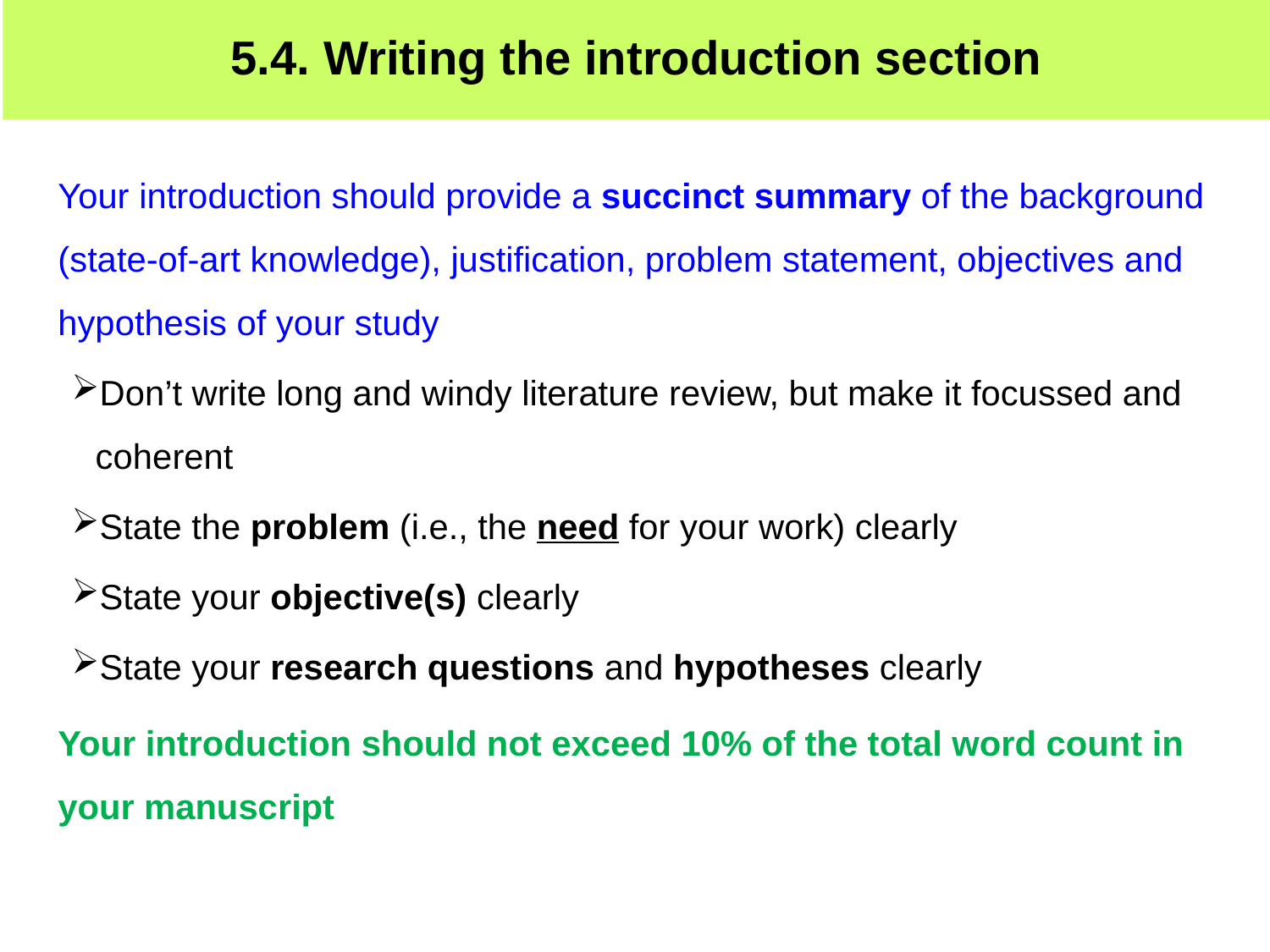

# 5.4. Writing the introduction section
Your introduction should provide a succinct summary of the background (state-of-art knowledge), justification, problem statement, objectives and hypothesis of your study
Don’t write long and windy literature review, but make it focussed and coherent
State the problem (i.e., the need for your work) clearly
State your objective(s) clearly
State your research questions and hypotheses clearly
Your introduction should not exceed 10% of the total word count in your manuscript